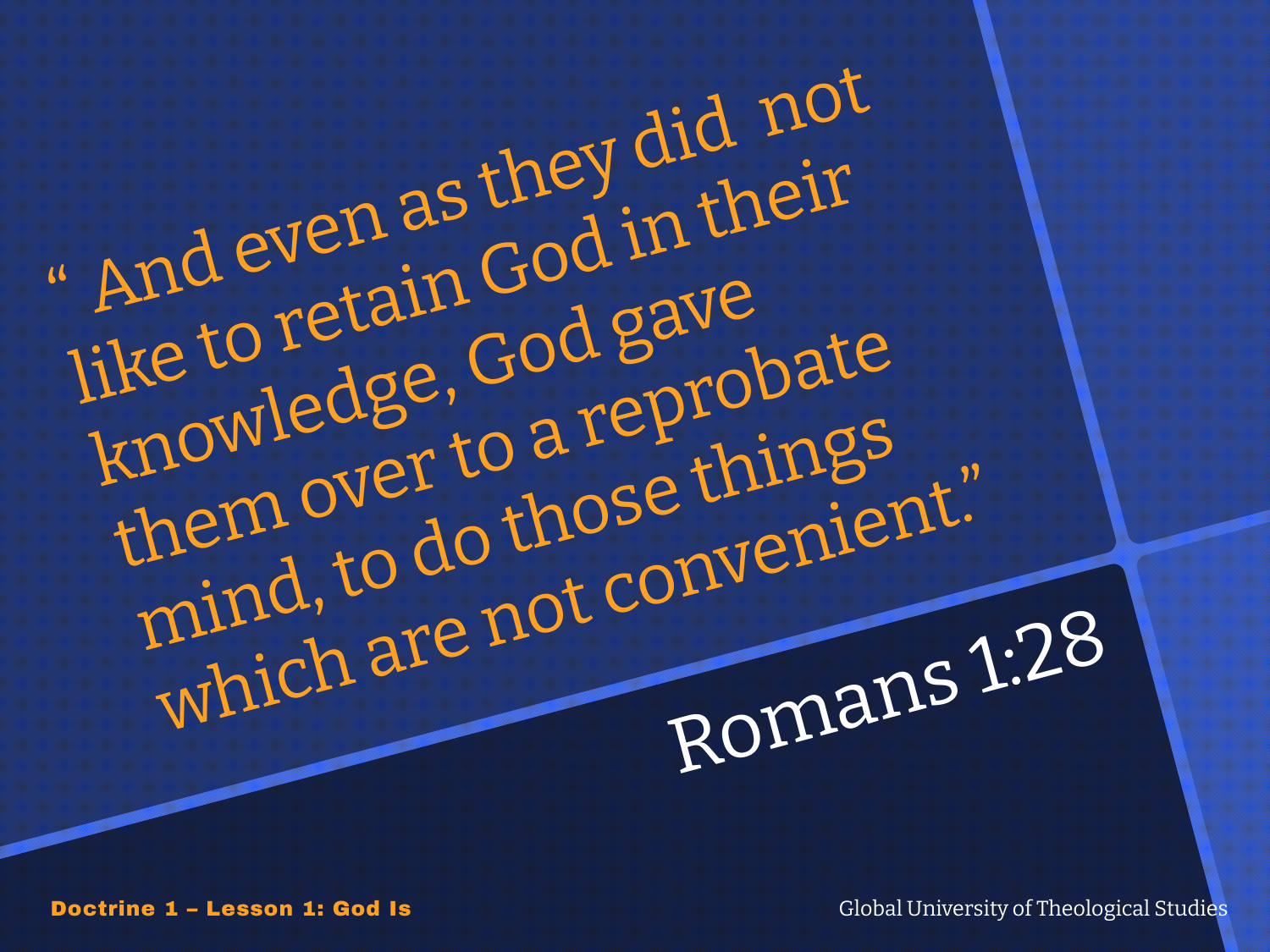

“ And even as they did  not like to retain God in their knowledge, God gave them over to a reprobate mind, to do those things which are not convenient.”
# Romans 1:28
Doctrine 1 – Lesson 1: God Is                                                      Global University of Theological Studies